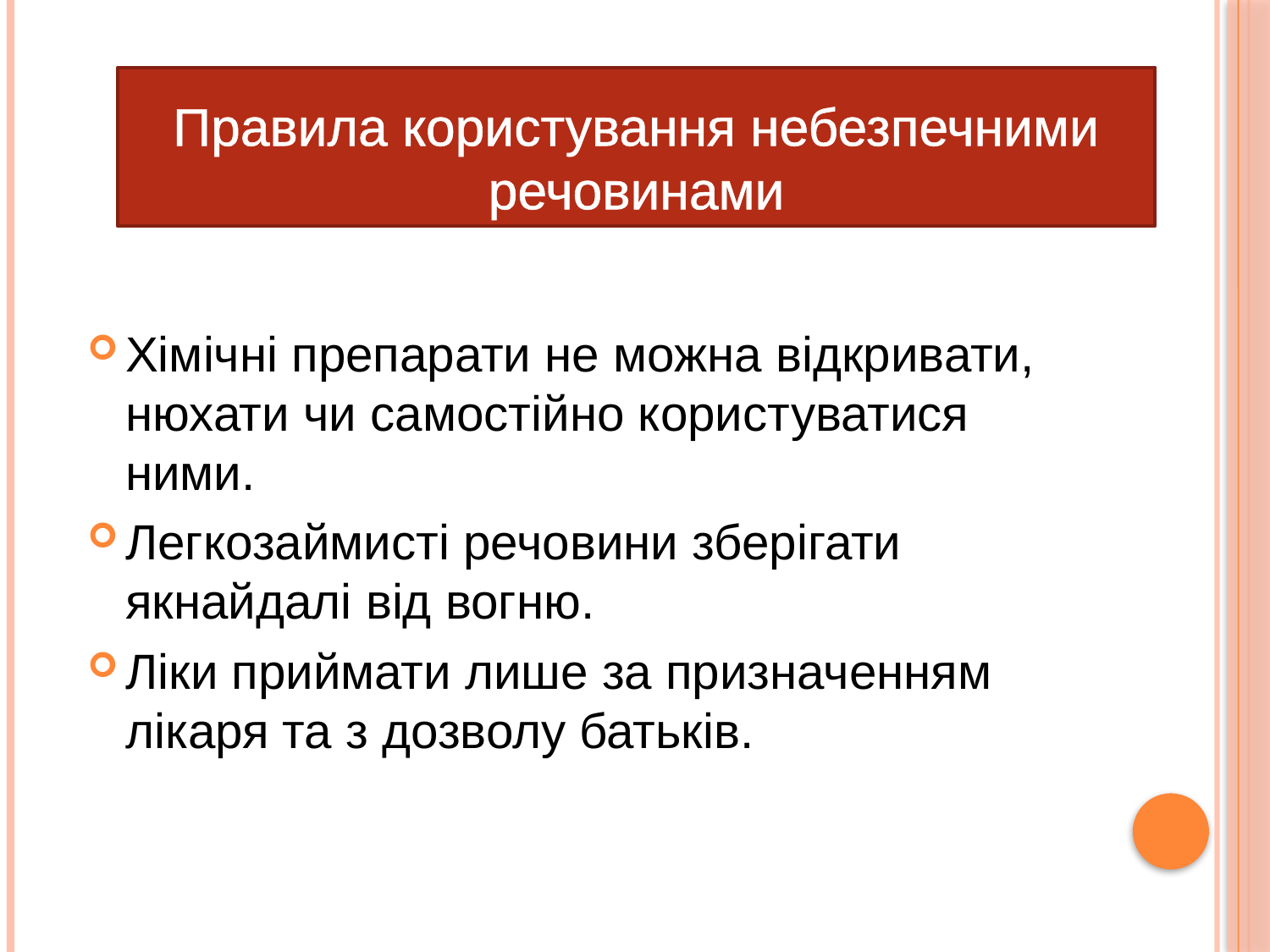

# Правила користування небезпечними речовинами
Хімічні препарати не можна відкривати, нюхати чи самостійно користуватися ними.
Легкозаймисті речовини зберігати якнайдалі від вогню.
Ліки приймати лише за призначенням лікаря та з дозволу батьків.